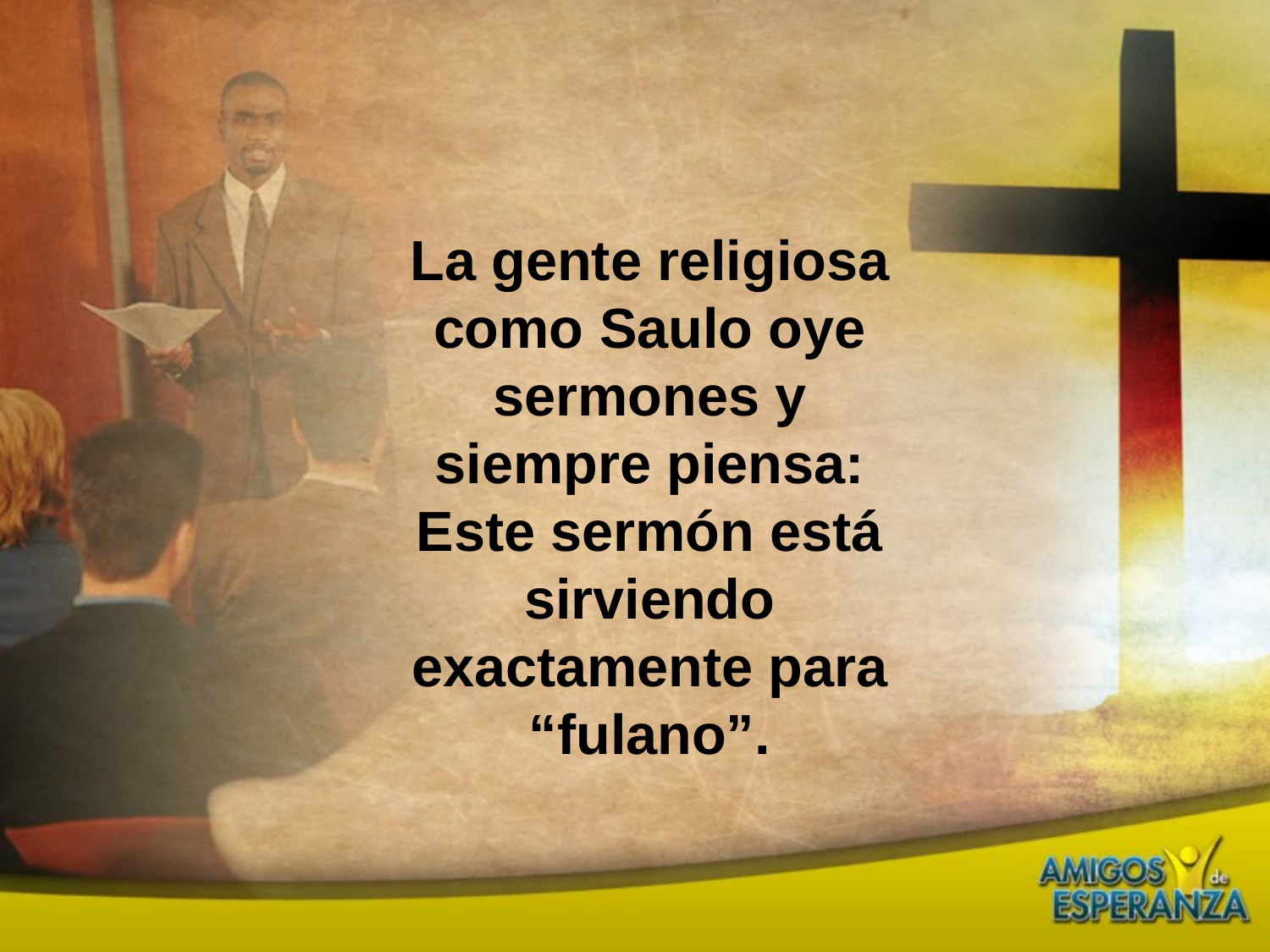

La gente religiosa como Saulo oye sermones y siempre piensa: Este sermón está sirviendo exactamente para “fulano”.